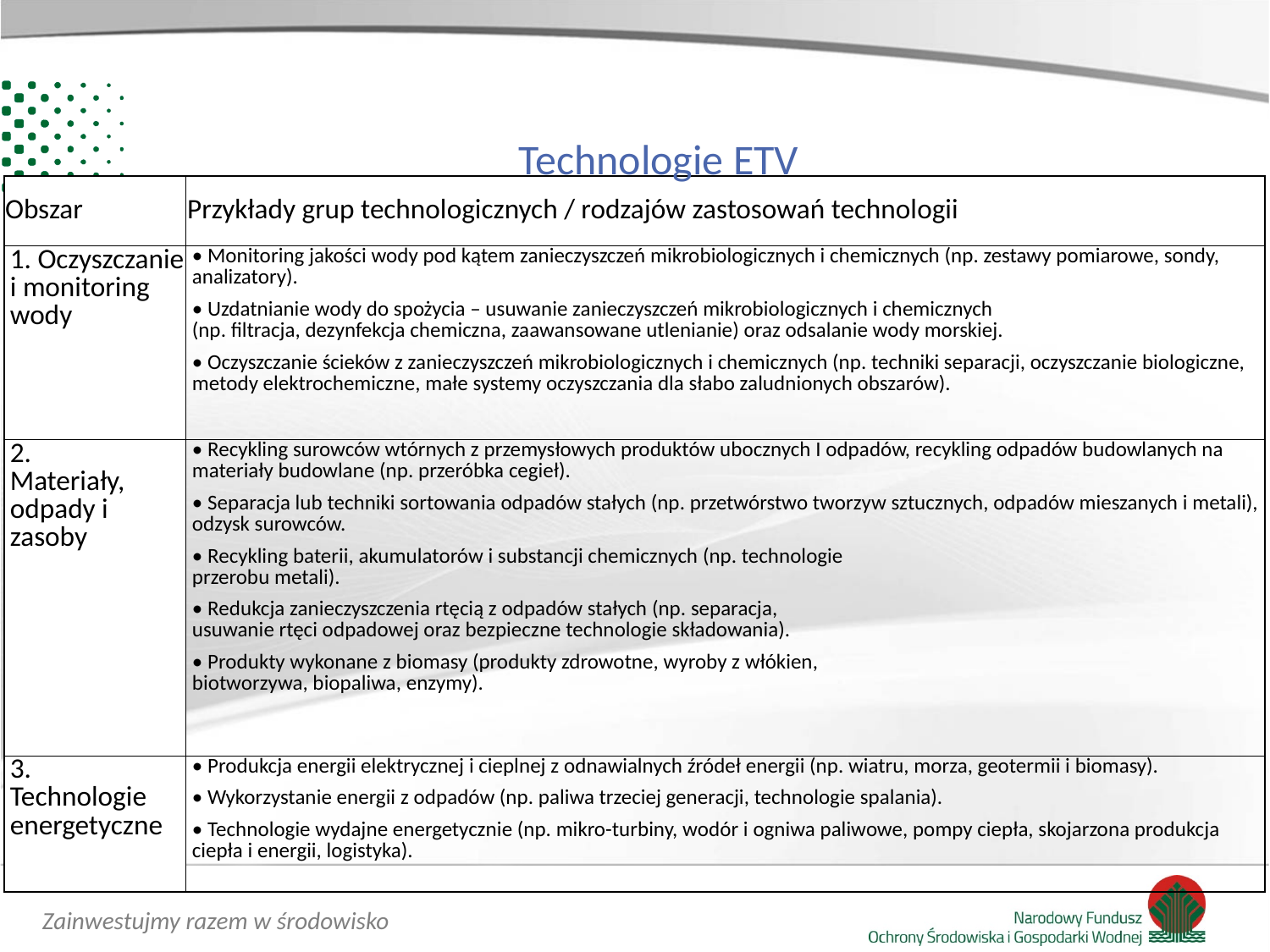

Technologie ETV
| Obszar | Przykłady grup technologicznych / rodzajów zastosowań technologii |
| --- | --- |
| 1. Oczyszczanie i monitoring wody | • Monitoring jakości wody pod kątem zanieczyszczeń mikrobiologicznych i chemicznych (np. zestawy pomiarowe, sondy, analizatory). • Uzdatnianie wody do spożycia – usuwanie zanieczyszczeń mikrobiologicznych i chemicznych (np. filtracja, dezynfekcja chemiczna, zaawansowane utlenianie) oraz odsalanie wody morskiej. • Oczyszczanie ścieków z zanieczyszczeń mikrobiologicznych i chemicznych (np. techniki separacji, oczyszczanie biologiczne, metody elektrochemiczne, małe systemy oczyszczania dla słabo zaludnionych obszarów). |
| 2. Materiały, odpady i zasoby | • Recykling surowców wtórnych z przemysłowych produktów ubocznych I odpadów, recykling odpadów budowlanych na materiały budowlane (np. przeróbka cegieł). • Separacja lub techniki sortowania odpadów stałych (np. przetwórstwo tworzyw sztucznych, odpadów mieszanych i metali), odzysk surowców. • Recykling baterii, akumulatorów i substancji chemicznych (np. technologie przerobu metali). • Redukcja zanieczyszczenia rtęcią z odpadów stałych (np. separacja, usuwanie rtęci odpadowej oraz bezpieczne technologie składowania). • Produkty wykonane z biomasy (produkty zdrowotne, wyroby z włókien, biotworzywa, biopaliwa, enzymy). |
| 3. Technologie energetyczne | • Produkcja energii elektrycznej i cieplnej z odnawialnych źródeł energii (np. wiatru, morza, geotermii i biomasy). • Wykorzystanie energii z odpadów (np. paliwa trzeciej generacji, technologie spalania). • Technologie wydajne energetycznie (np. mikro-turbiny, wodór i ogniwa paliwowe, pompy ciepła, skojarzona produkcja ciepła i energii, logistyka). |
Cel  Programu